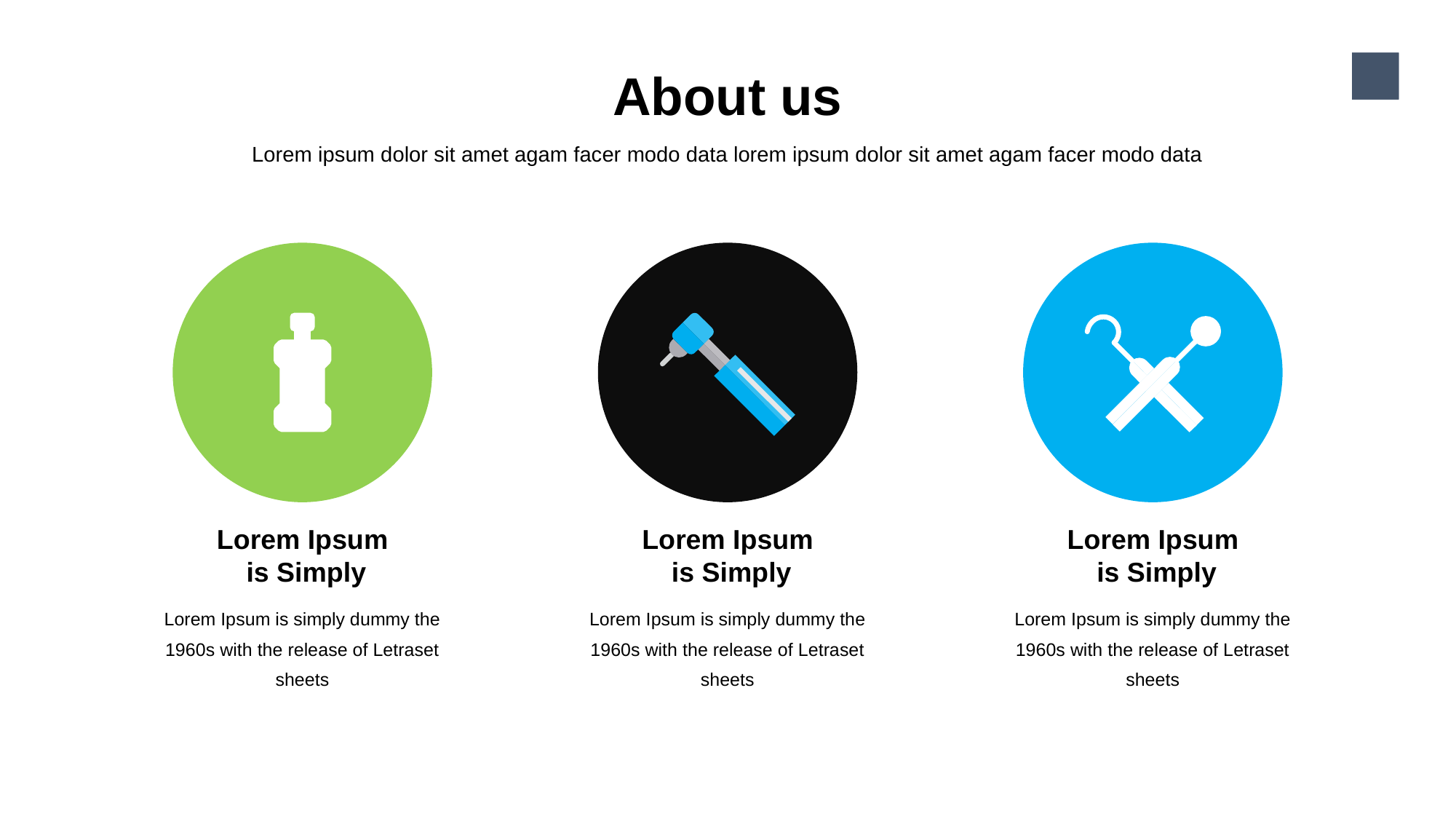

# About us
6
Lorem ipsum dolor sit amet agam facer modo data lorem ipsum dolor sit amet agam facer modo data

Lorem Ipsum
 is Simply
Lorem Ipsum is simply dummy the 1960s with the release of Letraset sheets
Lorem Ipsum
 is Simply
Lorem Ipsum is simply dummy the 1960s with the release of Letraset sheets
Lorem Ipsum
 is Simply
Lorem Ipsum is simply dummy the 1960s with the release of Letraset sheets